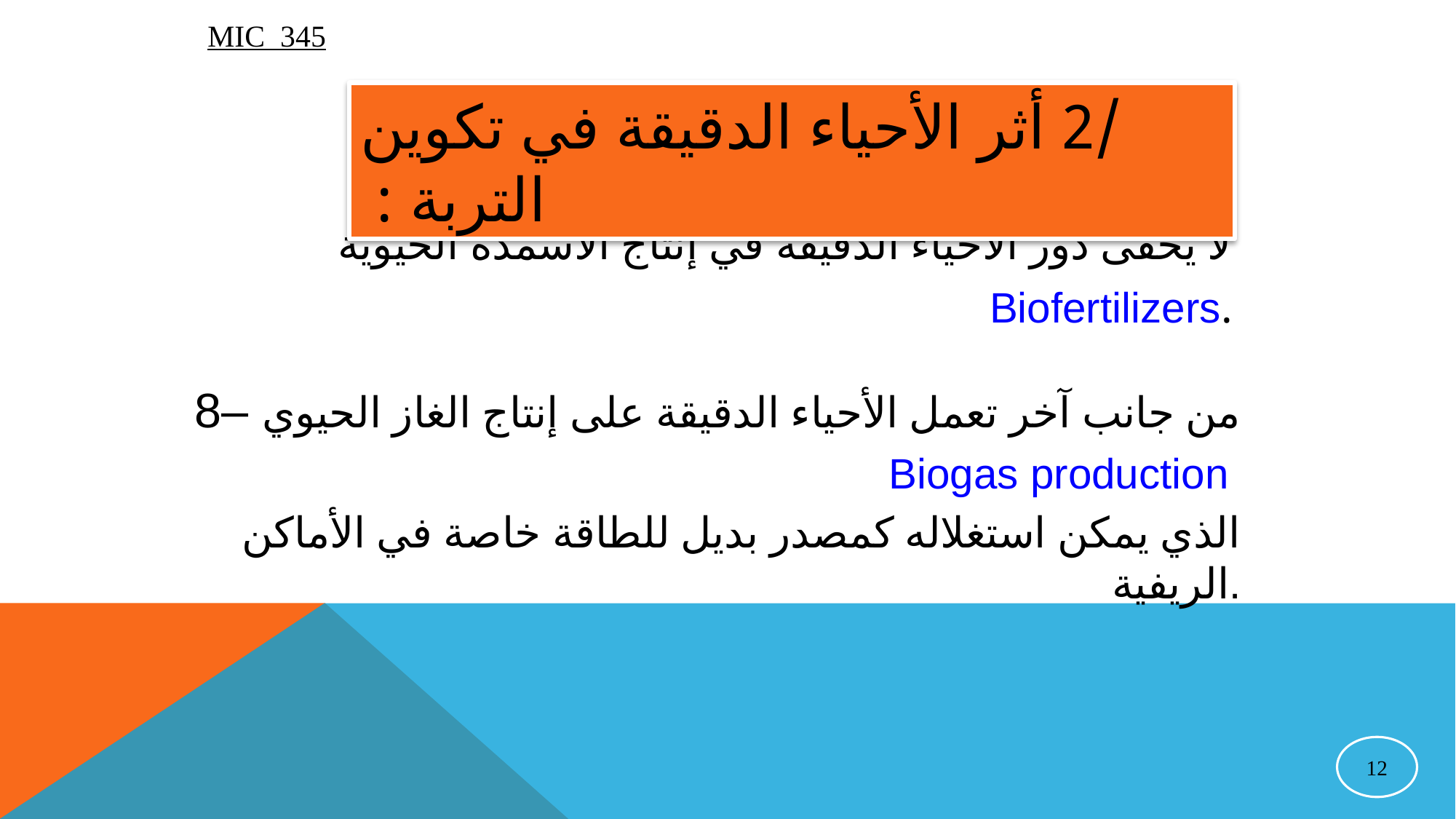

MIC  345
  /2 أثر الأحياء الدقيقة في تكوين التربة :
لا يخفى دور الأحياء الدقيقة في إنتاج الأسمدة الحيوية
.Biofertilizers
8– من جانب آخر تعمل الأحياء الدقيقة على إنتاج الغاز الحيوي
Biogas production
  الذي يمكن استغلاله كمصدر بديل للطاقة خاصة في الأماكن الريفية.

12